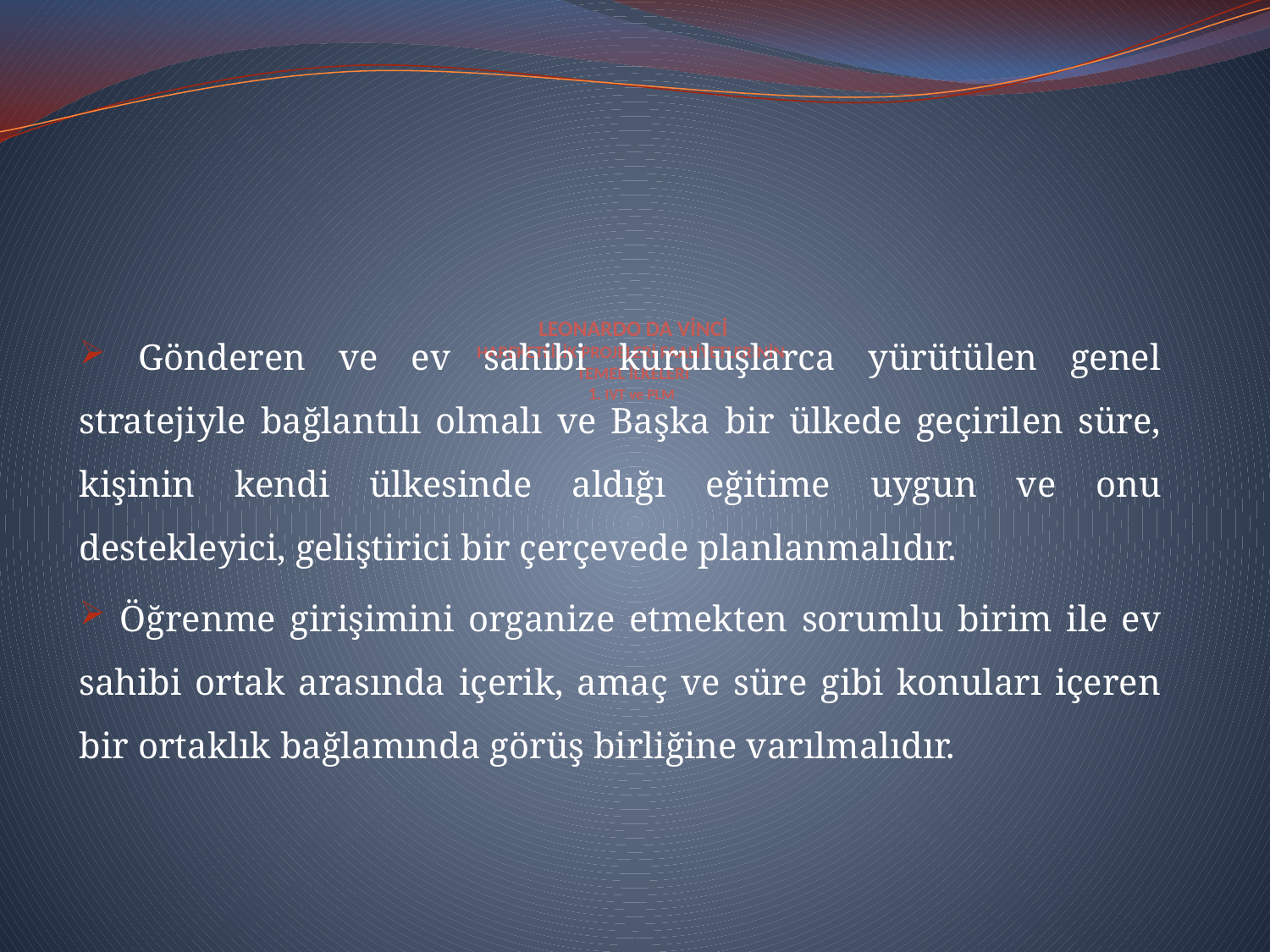

# LEONARDO DA VİNCİ HAREKETLİLİK PROJELERİ FAALİYETLERİNİN TEMEL İLKELERİ 1. IVT ve PLM
 Gönderen ve ev sahibi kuruluşlarca yürütülen genel stratejiyle bağlantılı olmalı ve Başka bir ülkede geçirilen süre, kişinin kendi ülkesinde aldığı eğitime uygun ve onu destekleyici, geliştirici bir çerçevede planlanmalıdır.
 Öğrenme girişimini organize etmekten sorumlu birim ile ev sahibi ortak arasında içerik, amaç ve süre gibi konuları içeren bir ortaklık bağlamında görüş birliğine varılmalıdır.